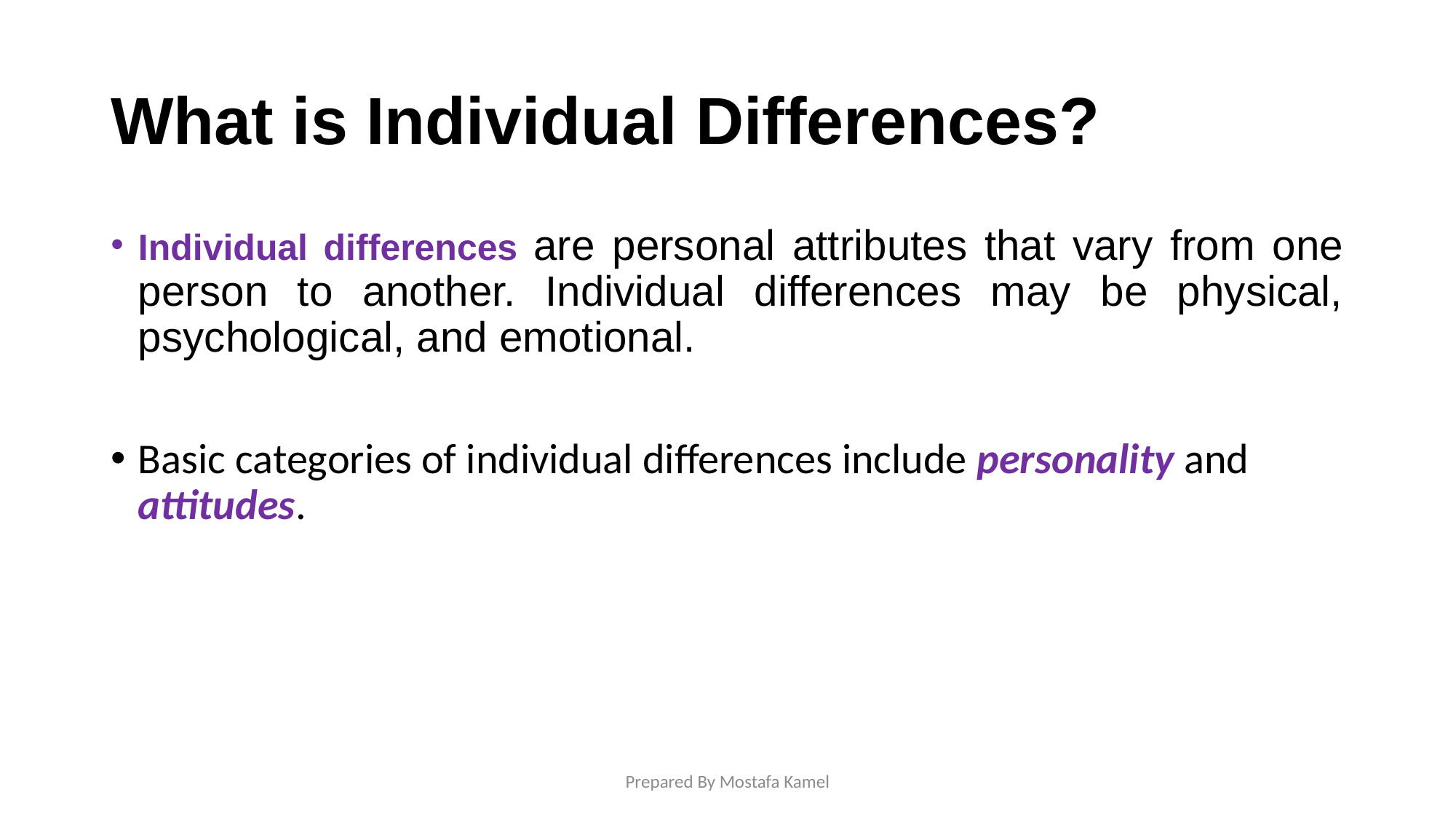

# What is Individual Differences?
Individual differences are personal attributes that vary from one person to another. Individual differences may be physical, psychological, and emotional.

Basic categories of individual differences include personality and attitudes.
Prepared By Mostafa Kamel